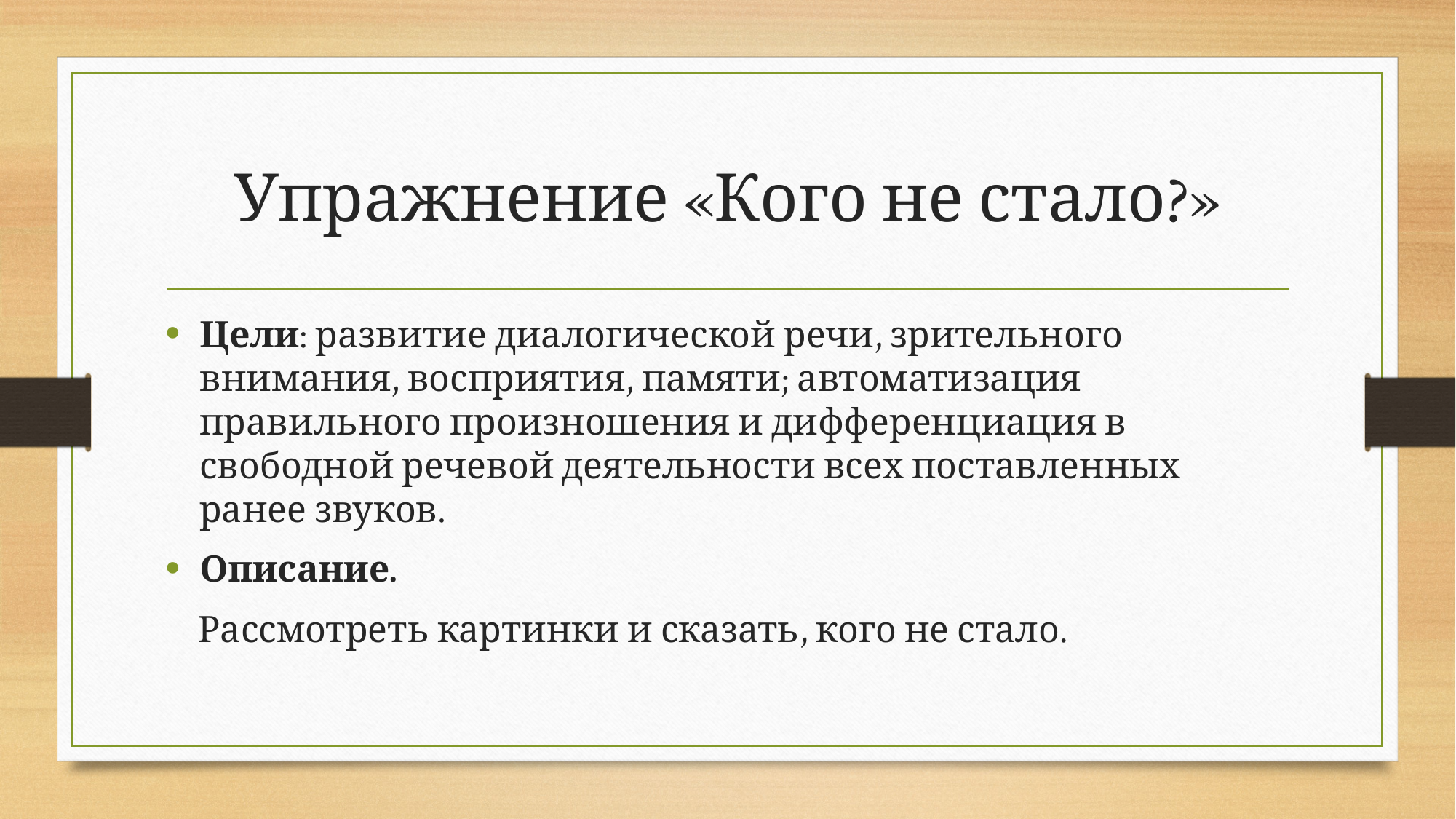

# Упражнение «Кого не стало?»
Цели: развитие диалогической речи, зрительного внимания, восприятия, памяти; автоматизация правильного произношения и дифференциация в свободной речевой деятельности всех поставленных ранее звуков.
Описание.
    Рассмотреть картинки и сказать, кого не стало.